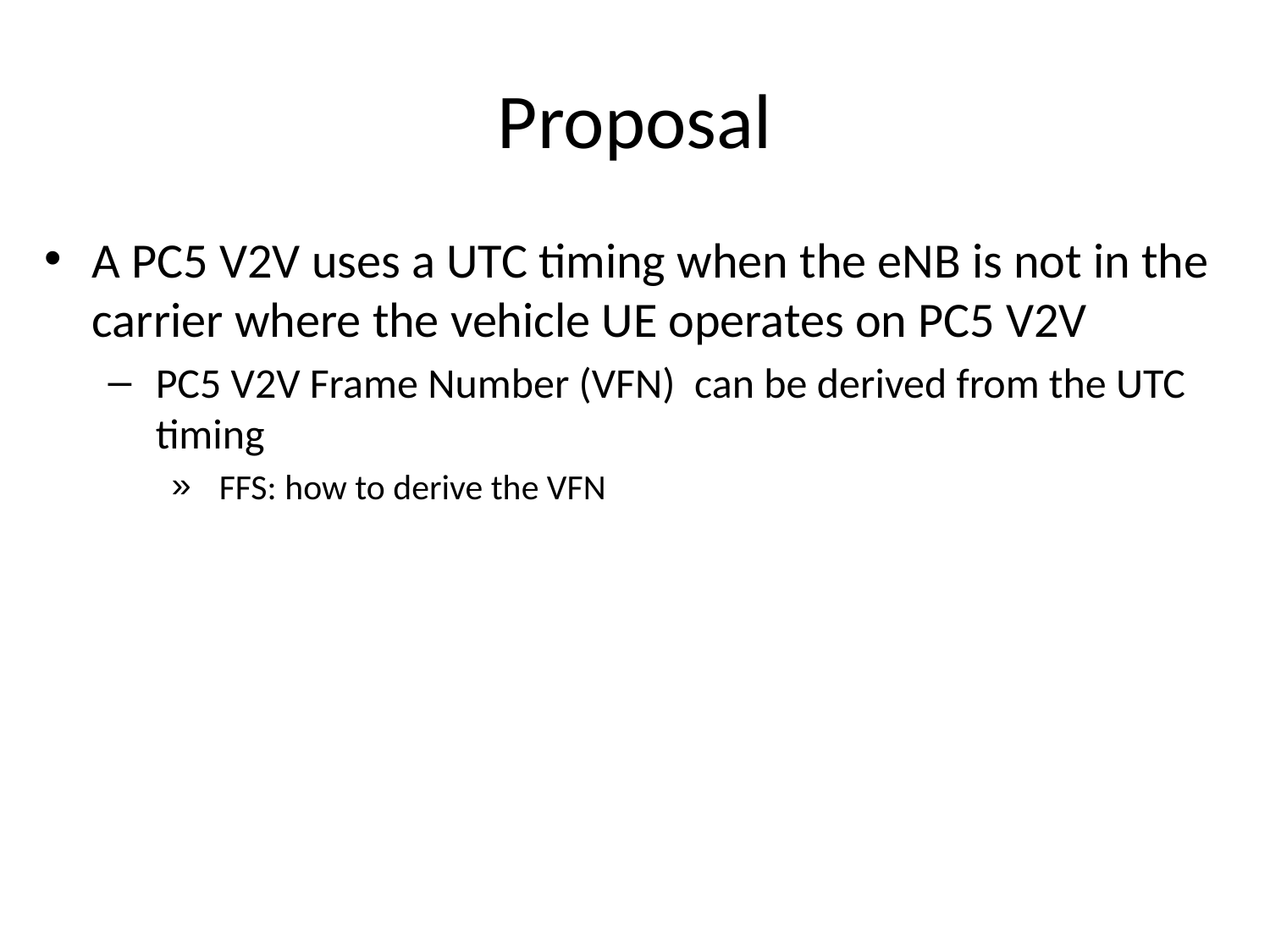

# Proposal
A PC5 V2V uses a UTC timing when the eNB is not in the carrier where the vehicle UE operates on PC5 V2V
PC5 V2V Frame Number (VFN)  can be derived from the UTC timing
FFS: how to derive the VFN